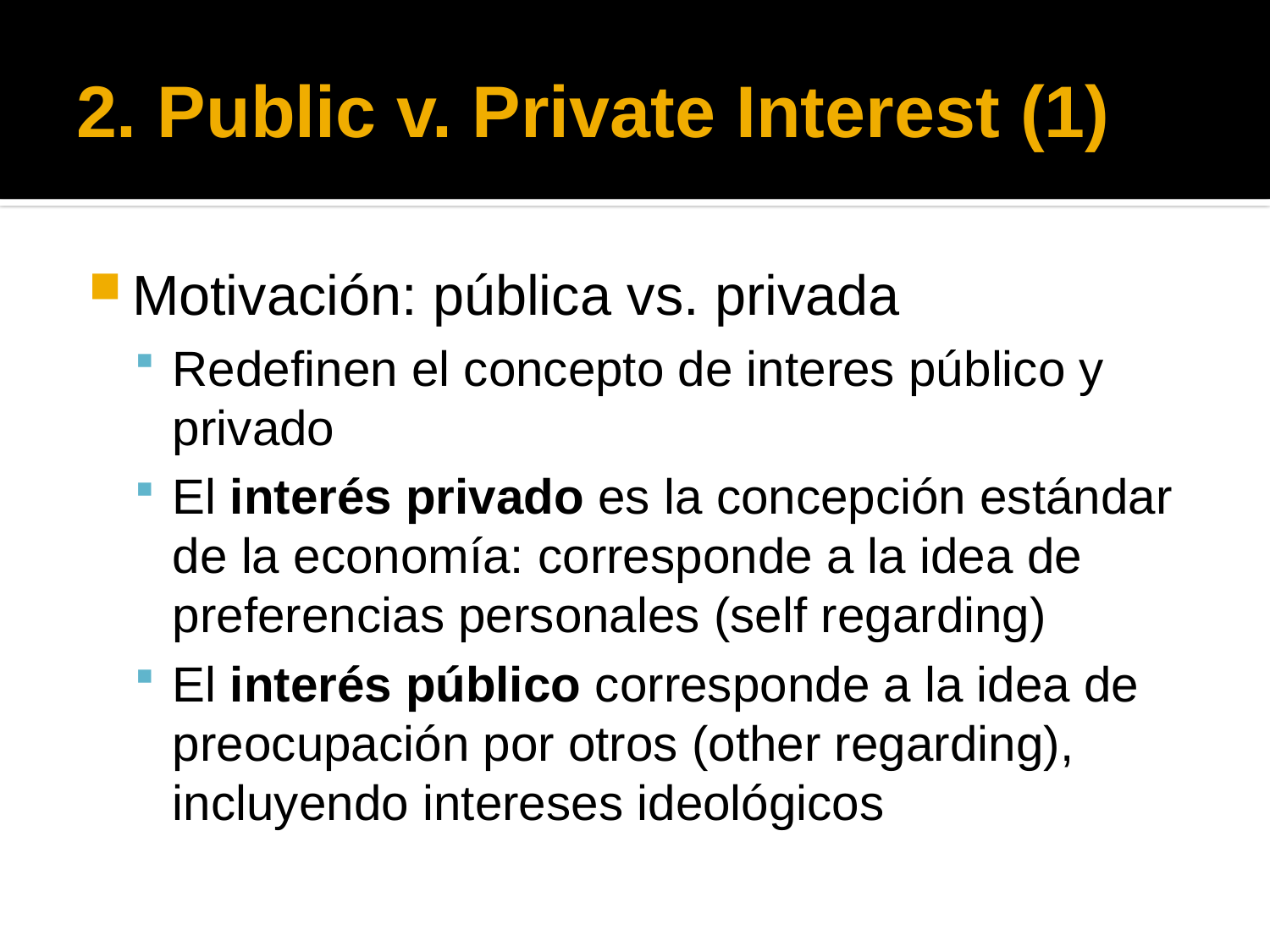

# 2. Public v. Private Interest (1)
Motivación: pública vs. privada
Redefinen el concepto de interes público y privado
El interés privado es la concepción estándar de la economía: corresponde a la idea de preferencias personales (self regarding)
El interés público corresponde a la idea de preocupación por otros (other regarding), incluyendo intereses ideológicos